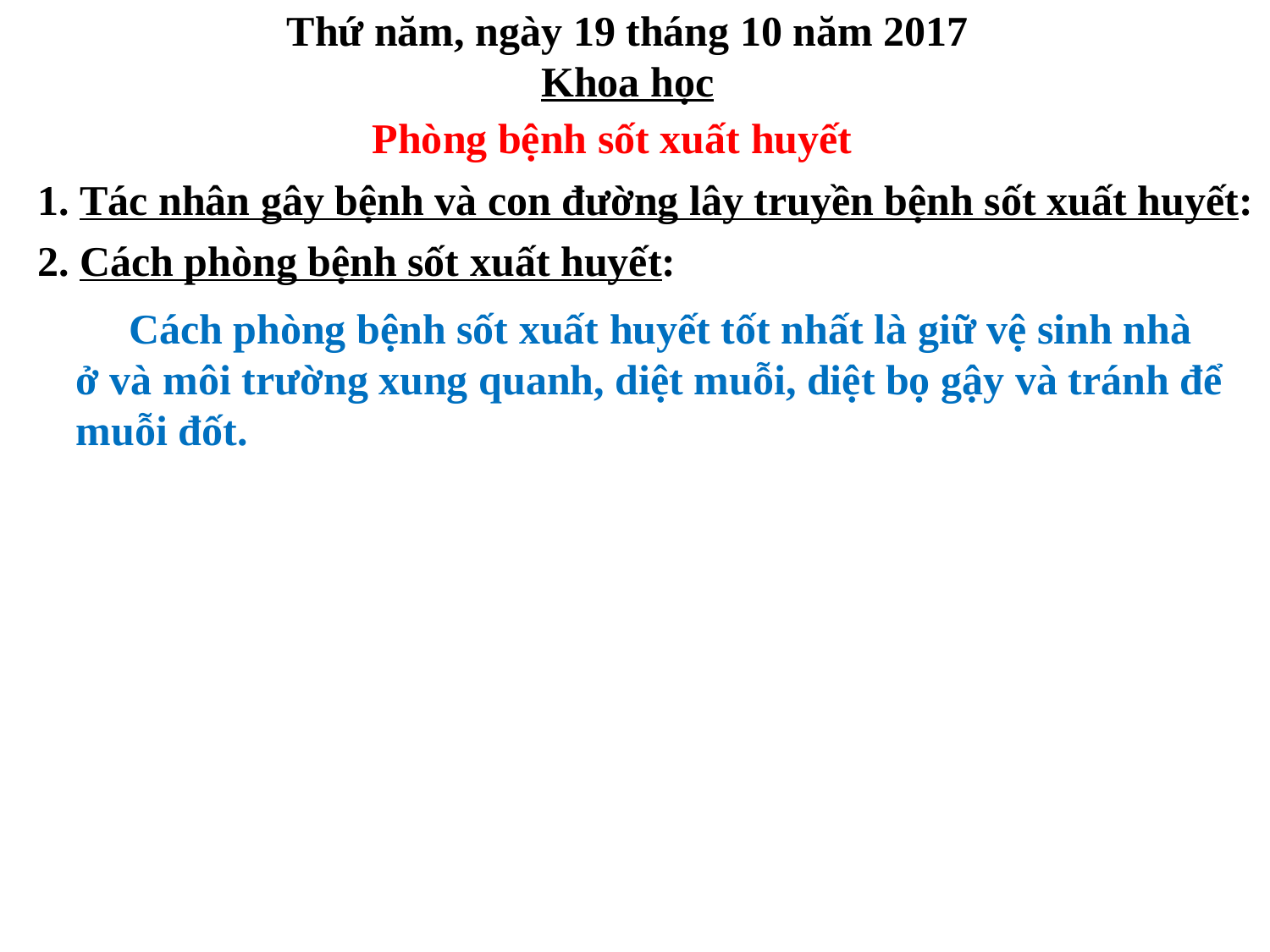

Thứ năm, ngày 19 tháng 10 năm 2017
Khoa học

  Phòng bệnh sốt xuất huyết
1. Tác nhân gây bệnh và con đường lây truyền bệnh sốt xuất huyết:
2. Cách phòng bệnh sốt xuất huyết:
     Cách phòng bệnh sốt xuất huyết tốt nhất là giữ vệ sinh nhà ở và môi trường xung quanh, diệt muỗi, diệt bọ gậy và tránh để muỗi đốt.